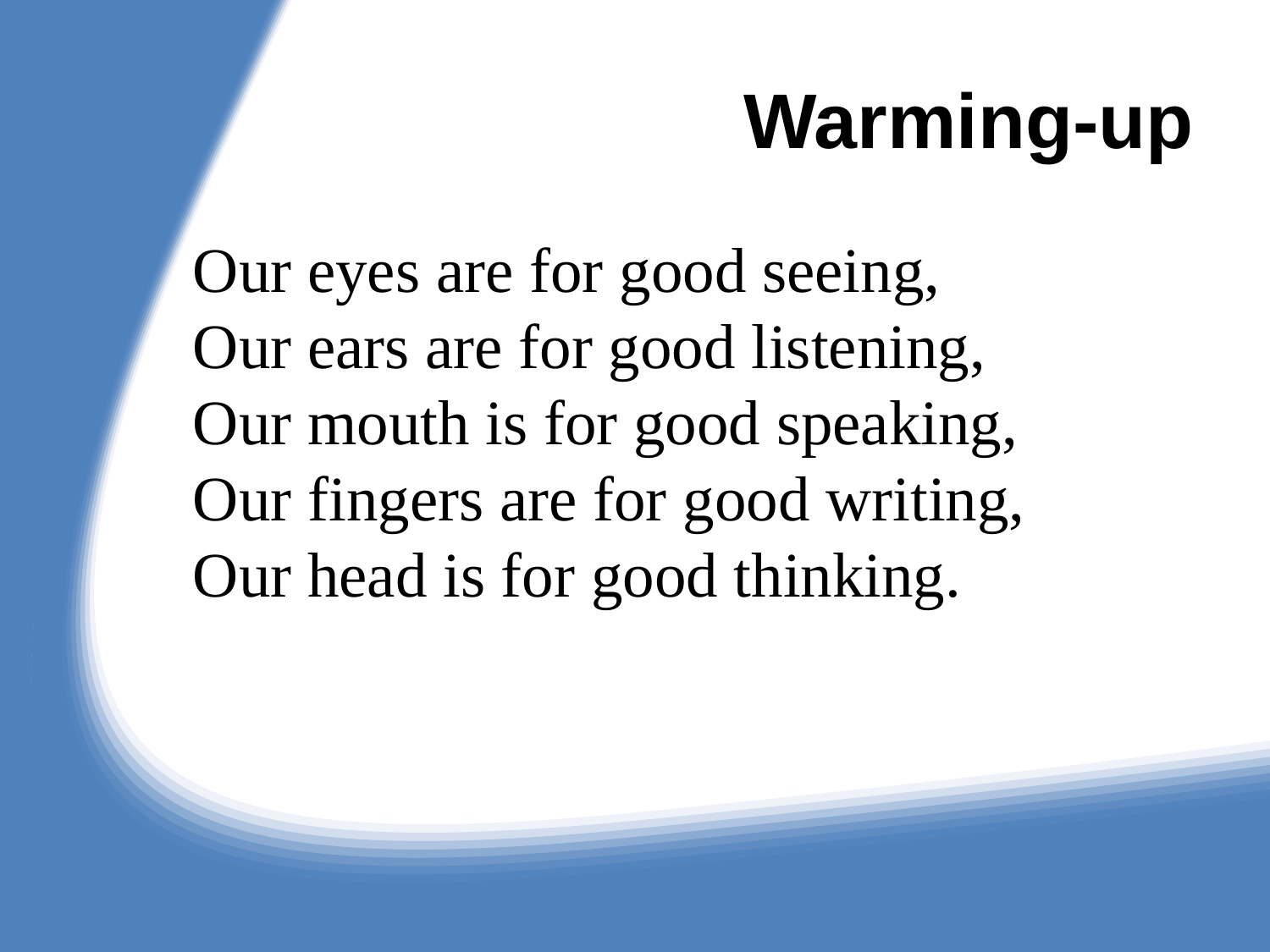

# Warming-up
Our eyes are for good seeing,
Our ears are for good listening,
Our mouth is for good speaking,
Our fingers are for good writing,
Our head is for good thinking.